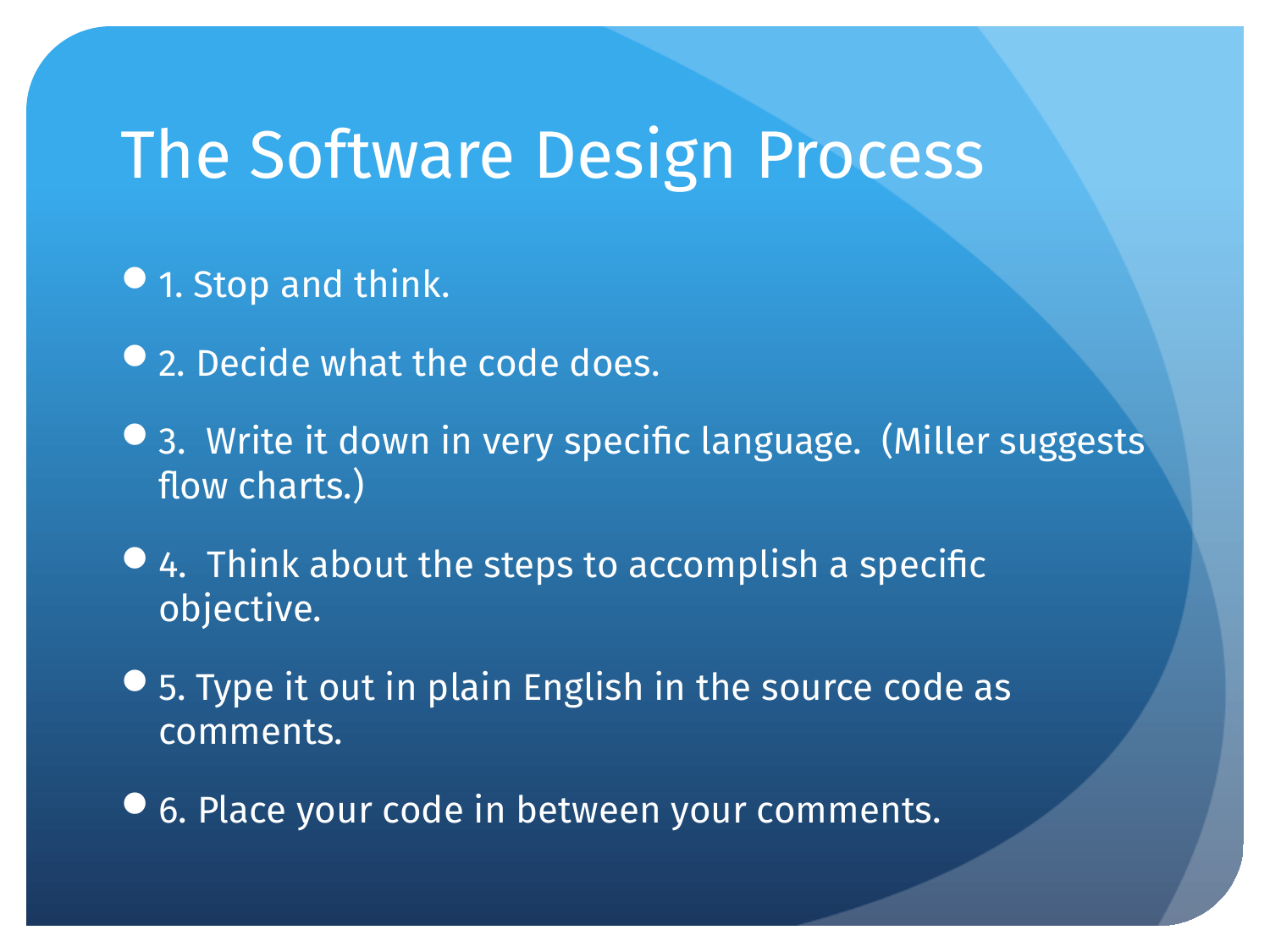

# The Software Design Process
1. Stop and think.
2. Decide what the code does.
3.  Write it down in very specific language.  (Miller suggests flow charts.)
4.  Think about the steps to accomplish a specific objective.
5. Type it out in plain English in the source code as comments.
6. Place your code in between your comments.